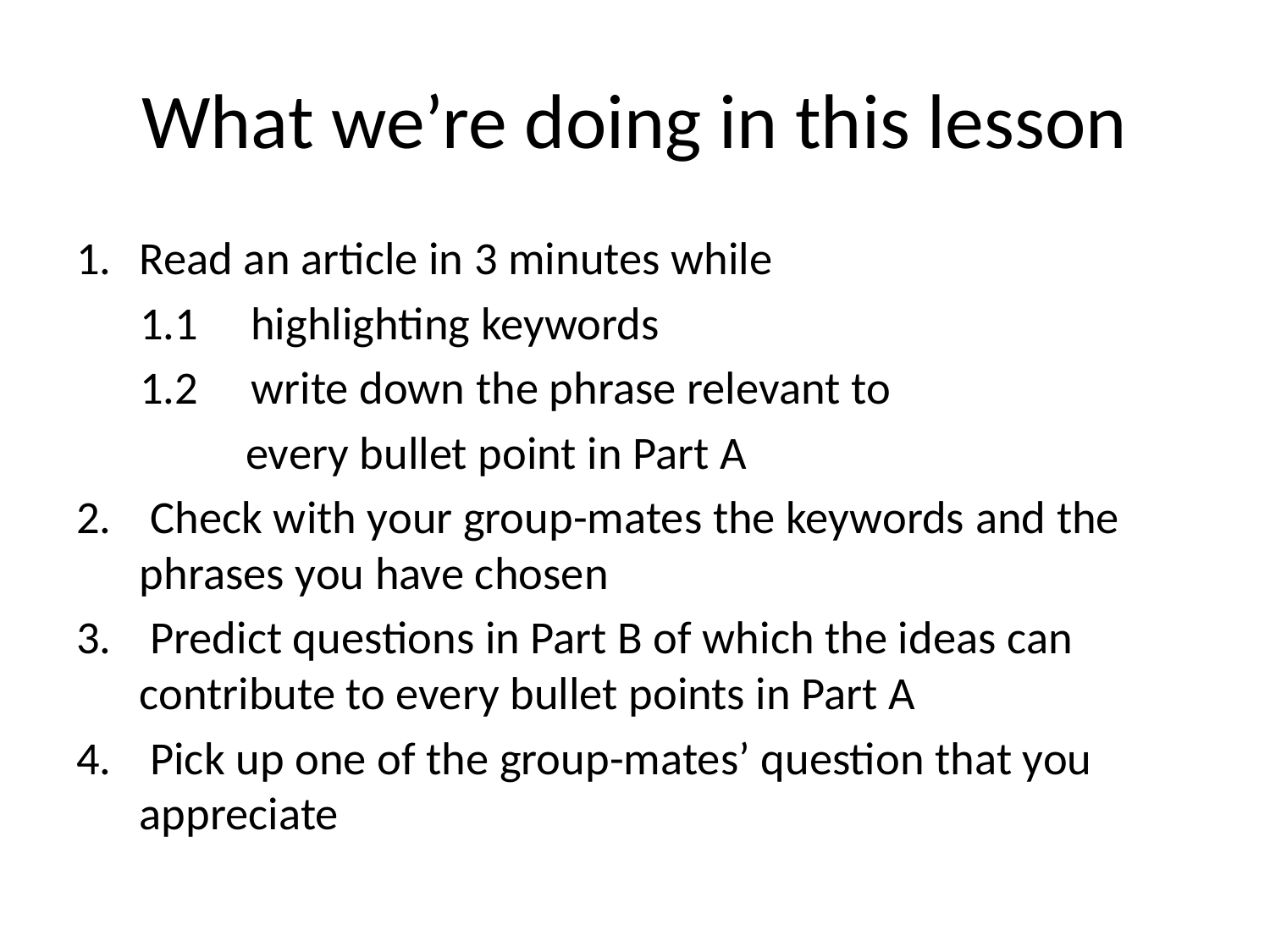

# What we’re doing in this lesson
Read an article in 3 minutes while
      1.1     highlighting keywords
      1.2     write down the phrase relevant to
                every bullet point in Part A
 Check with your group-mates the keywords and the phrases you have chosen
 Predict questions in Part B of which the ideas can contribute to every bullet points in Part A
 Pick up one of the group-mates’ question that you appreciate